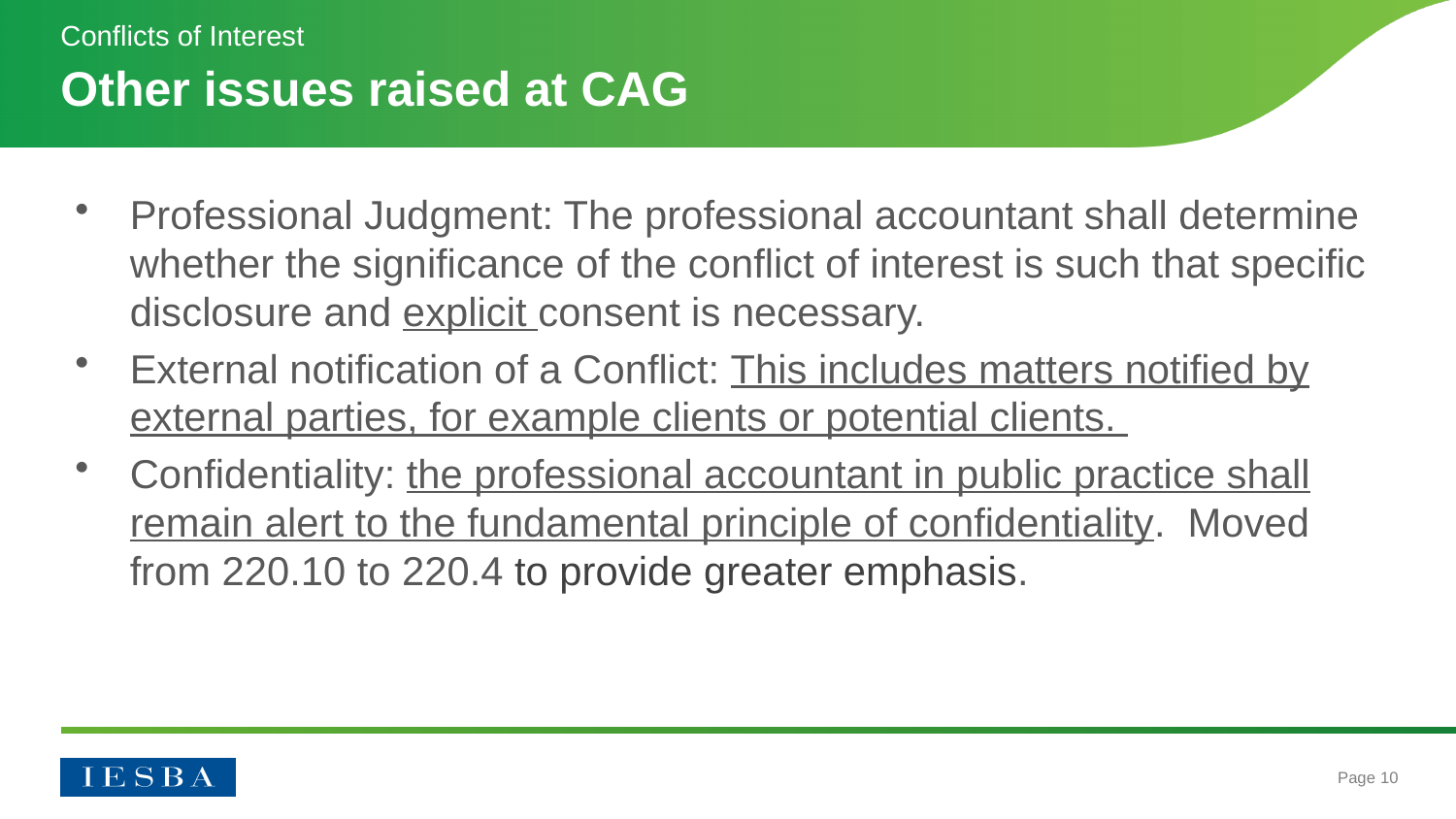

Conflicts of Interest
# Other issues raised at CAG
Professional Judgment: The professional accountant shall determine whether the significance of the conflict of interest is such that specific disclosure and explicit consent is necessary.
External notification of a Conflict: This includes matters notified by external parties, for example clients or potential clients.
Confidentiality: the professional accountant in public practice shall remain alert to the fundamental principle of confidentiality.  Moved from 220.10 to 220.4 to provide greater emphasis.